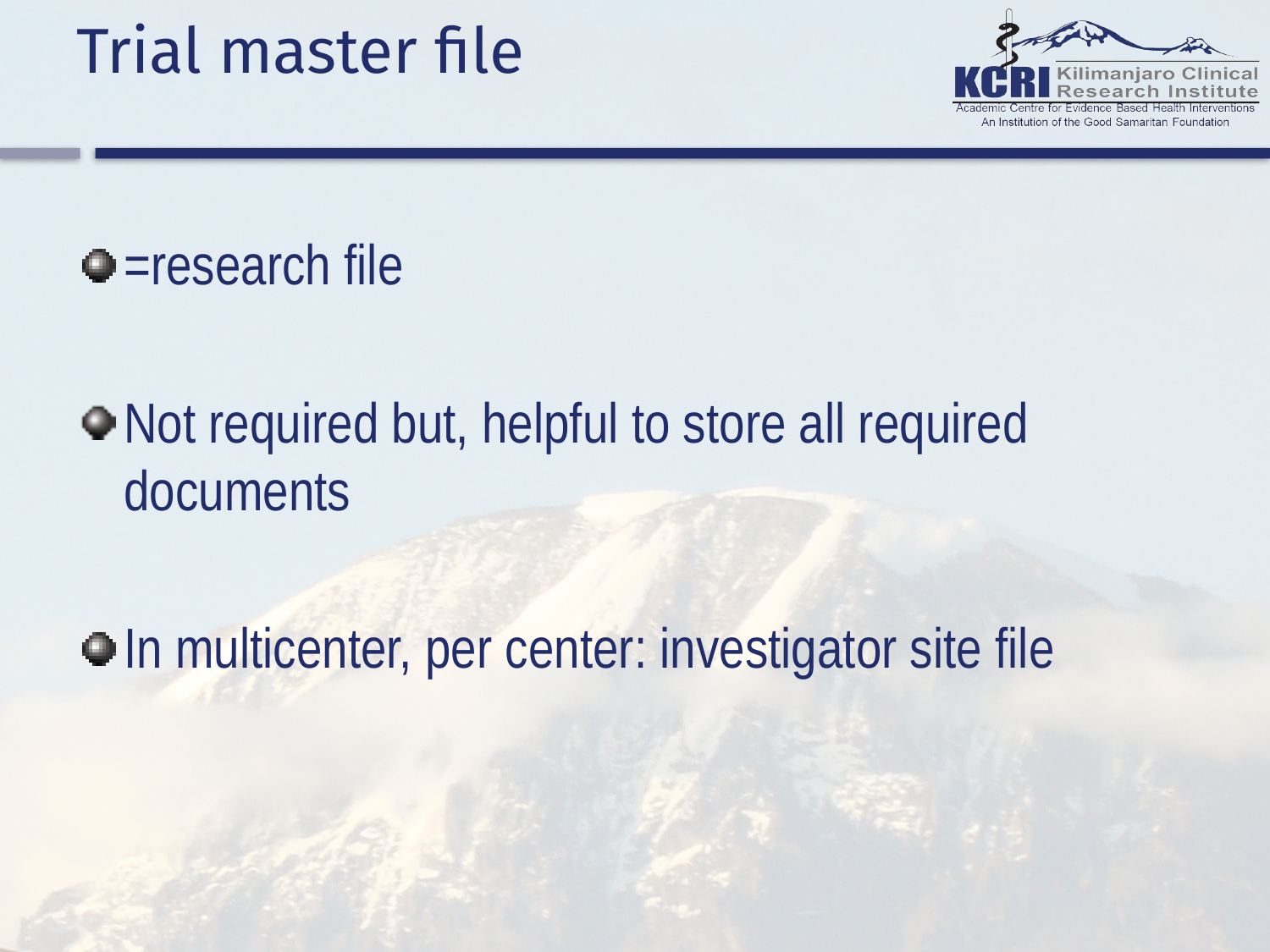

# Trial master file
=research file

Not required but, helpful to store all required documents

In multicenter, per center: investigator site file